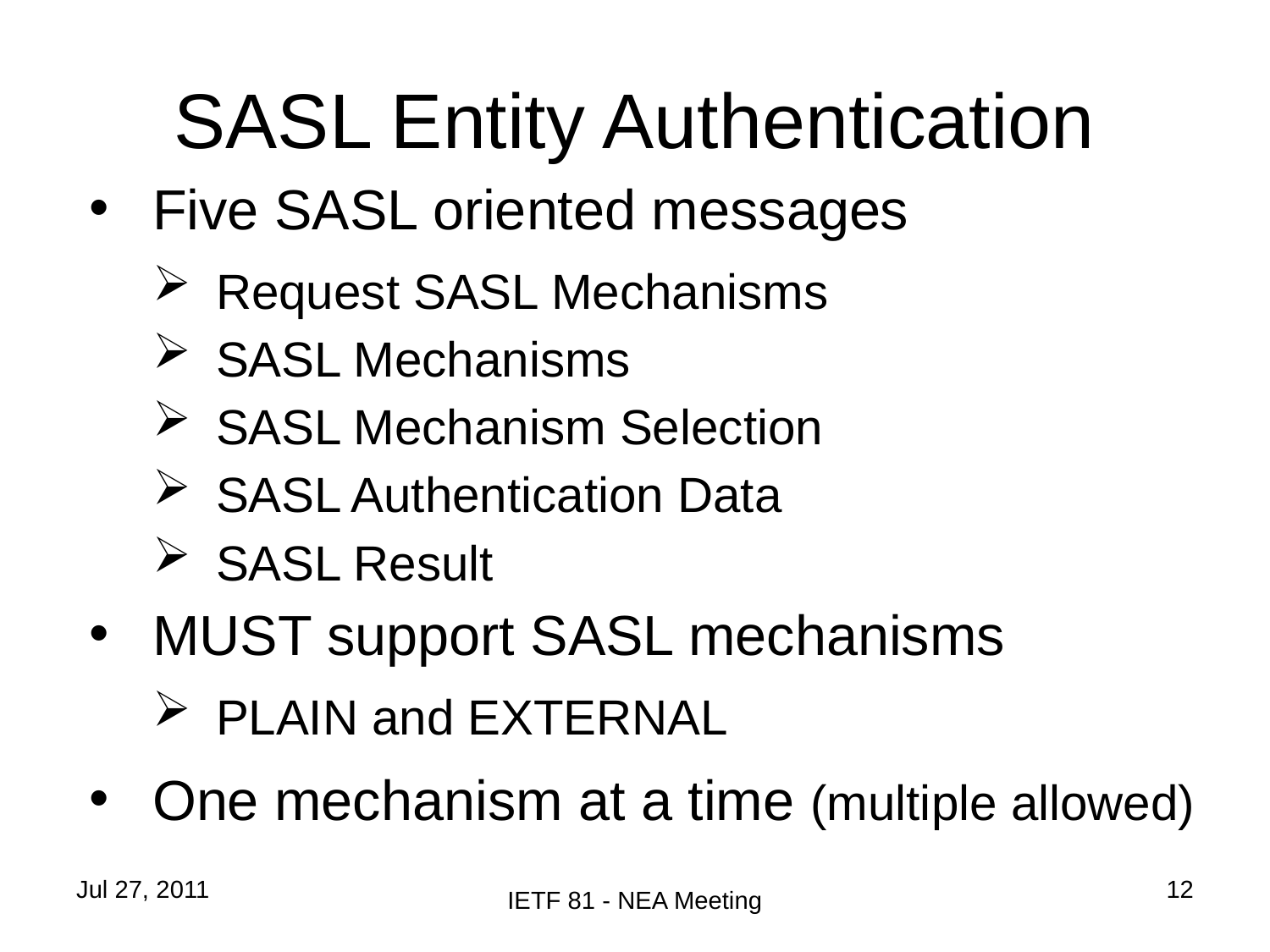

# SASL Entity Authentication
Five SASL oriented messages
Request SASL Mechanisms
SASL Mechanisms
SASL Mechanism Selection
SASL Authentication Data
SASL Result
MUST support SASL mechanisms
PLAIN and EXTERNAL
One mechanism at a time (multiple allowed)
Jul 27, 2011
12
IETF 81 - NEA Meeting